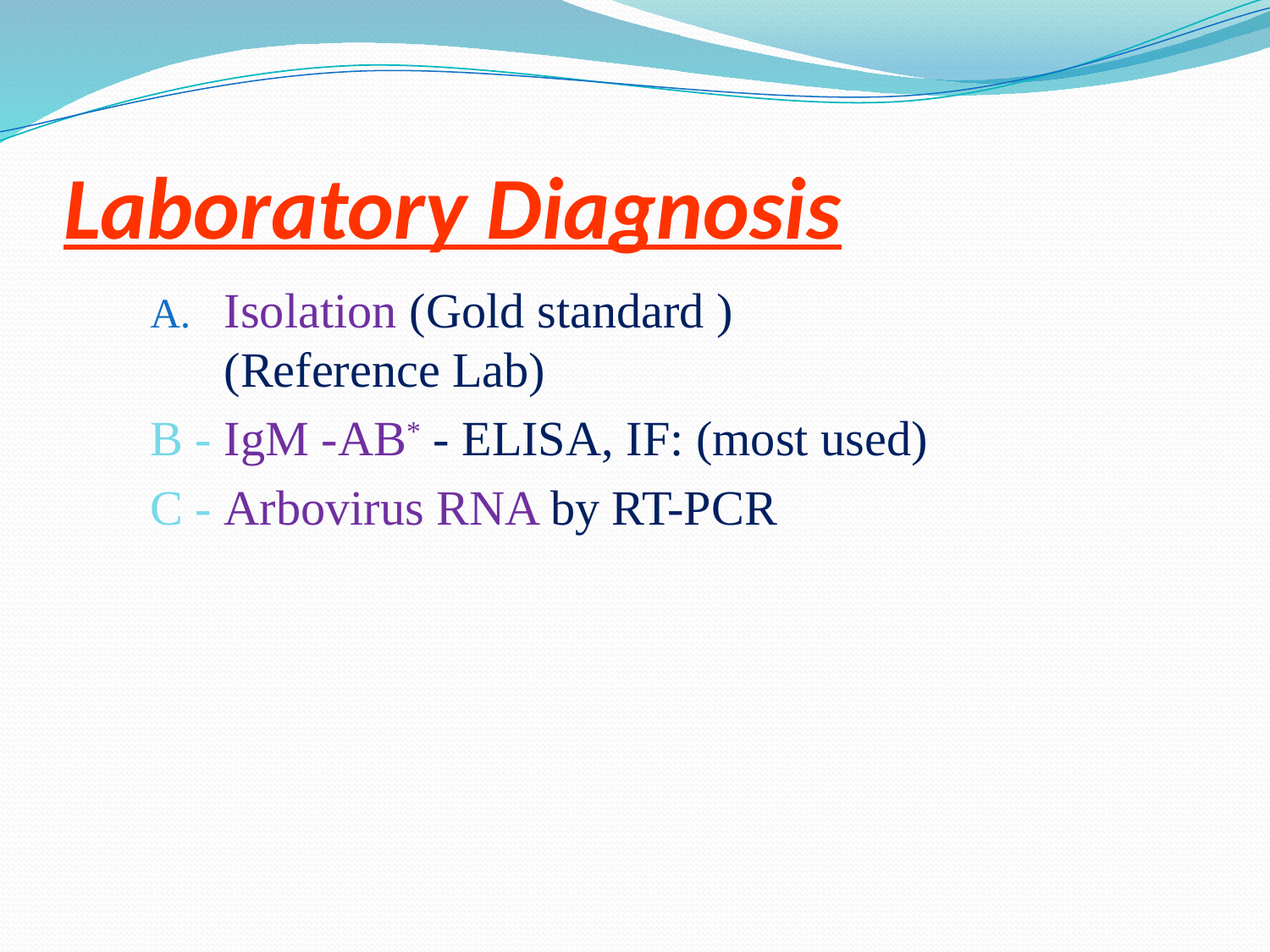

# Laboratory Diagnosis
Isolation (Gold standard )                   (Reference Lab)
B -	IgM -AB* - ELISA, IF: (most used)
C - Arbovirus RNA by RT-PCR